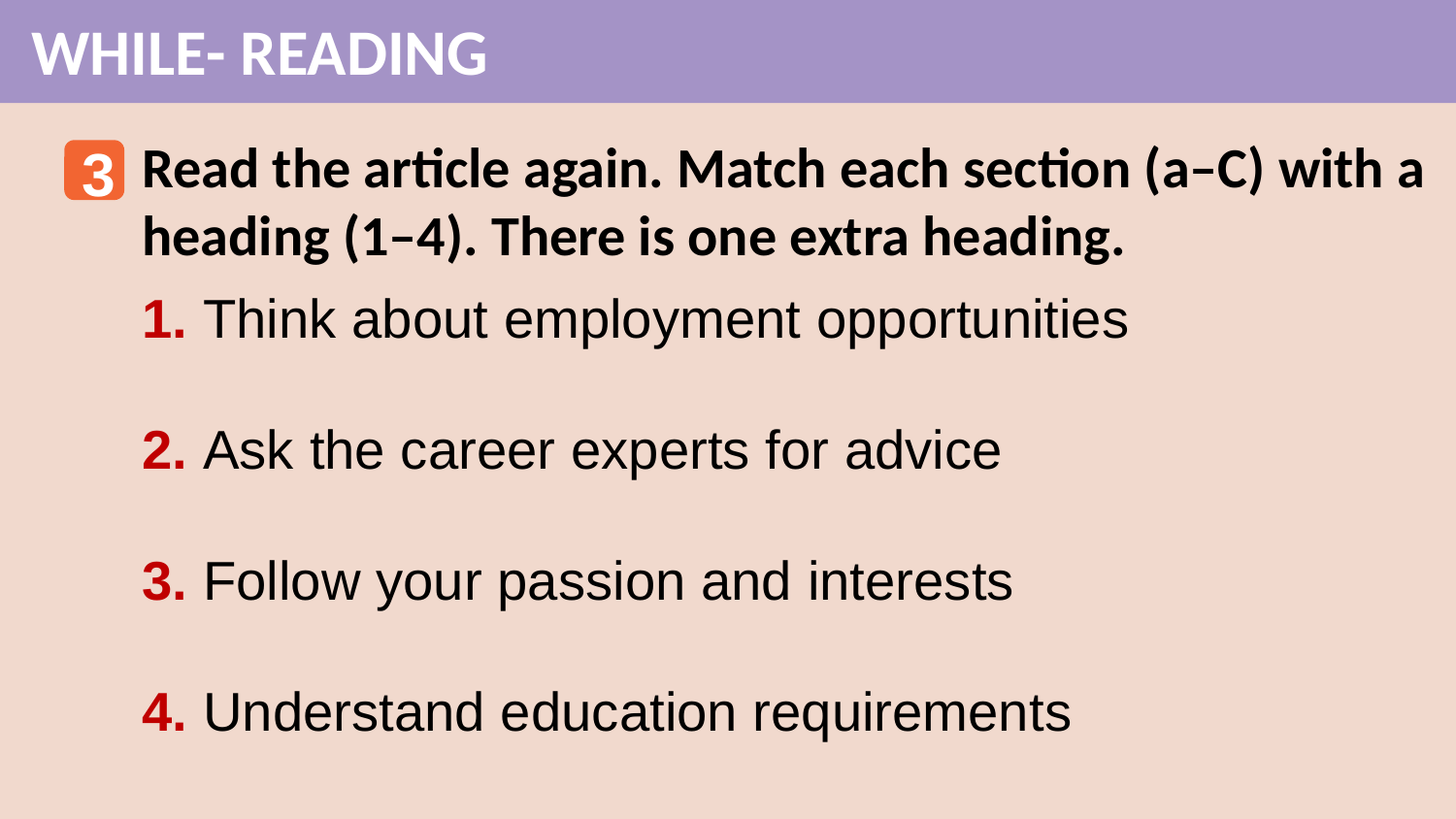

WHILE- READING
Read the article again. Match each section (a–C) with a heading (1–4). There is one extra heading.
3

1. Think about employment opportunities

2. Ask the career experts for advice

3. Follow your passion and interests

4. Understand education requirements